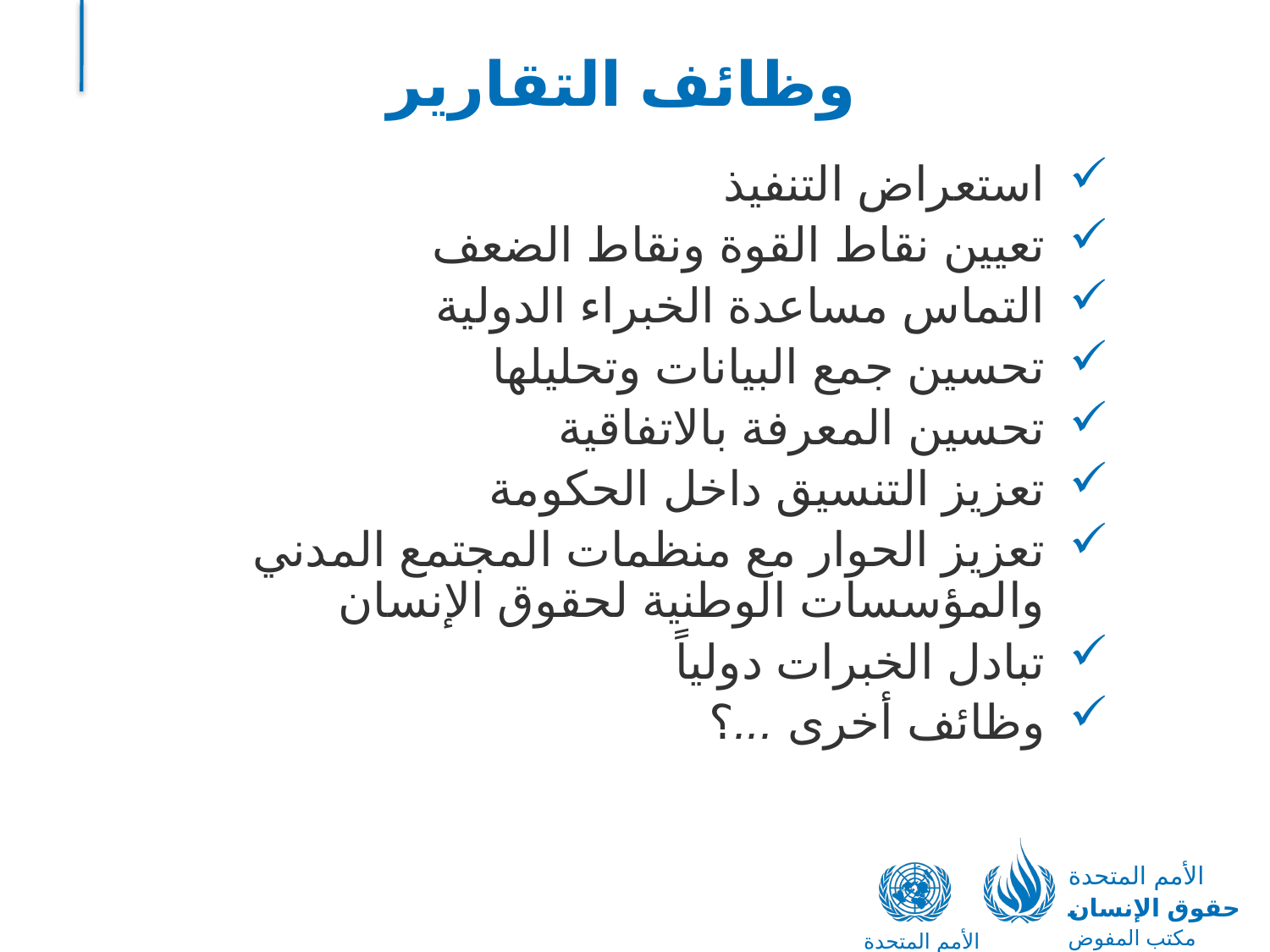

# وظائف التقارير
استعراض التنفيذ
تعيين نقاط القوة ونقاط الضعف
التماس مساعدة الخبراء الدولية
تحسين جمع البيانات وتحليلها
تحسين المعرفة بالاتفاقية
تعزيز التنسيق داخل الحكومة
تعزيز الحوار مع منظمات المجتمع المدني والمؤسسات الوطنية لحقوق الإنسان
تبادل الخبرات دولياً
وظائف أخرى ...؟

الأمم المتحدة
حقوق الإنسان
مكتب المفوض السامي
الأمم المتحدة